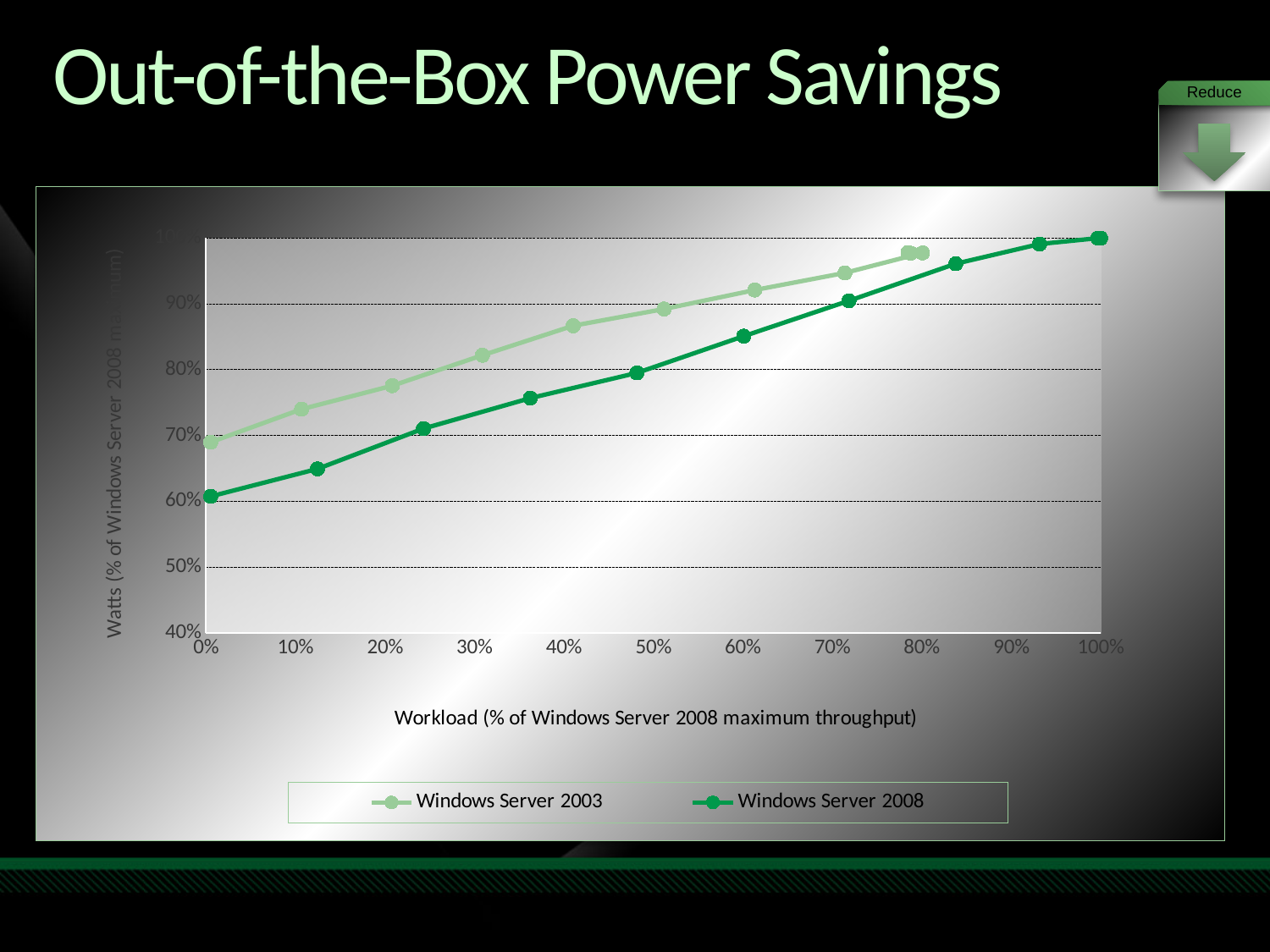

# Out-of-the-Box Power Savings
Reduce

### Chart

| Category |  |  |
|---|---|---|